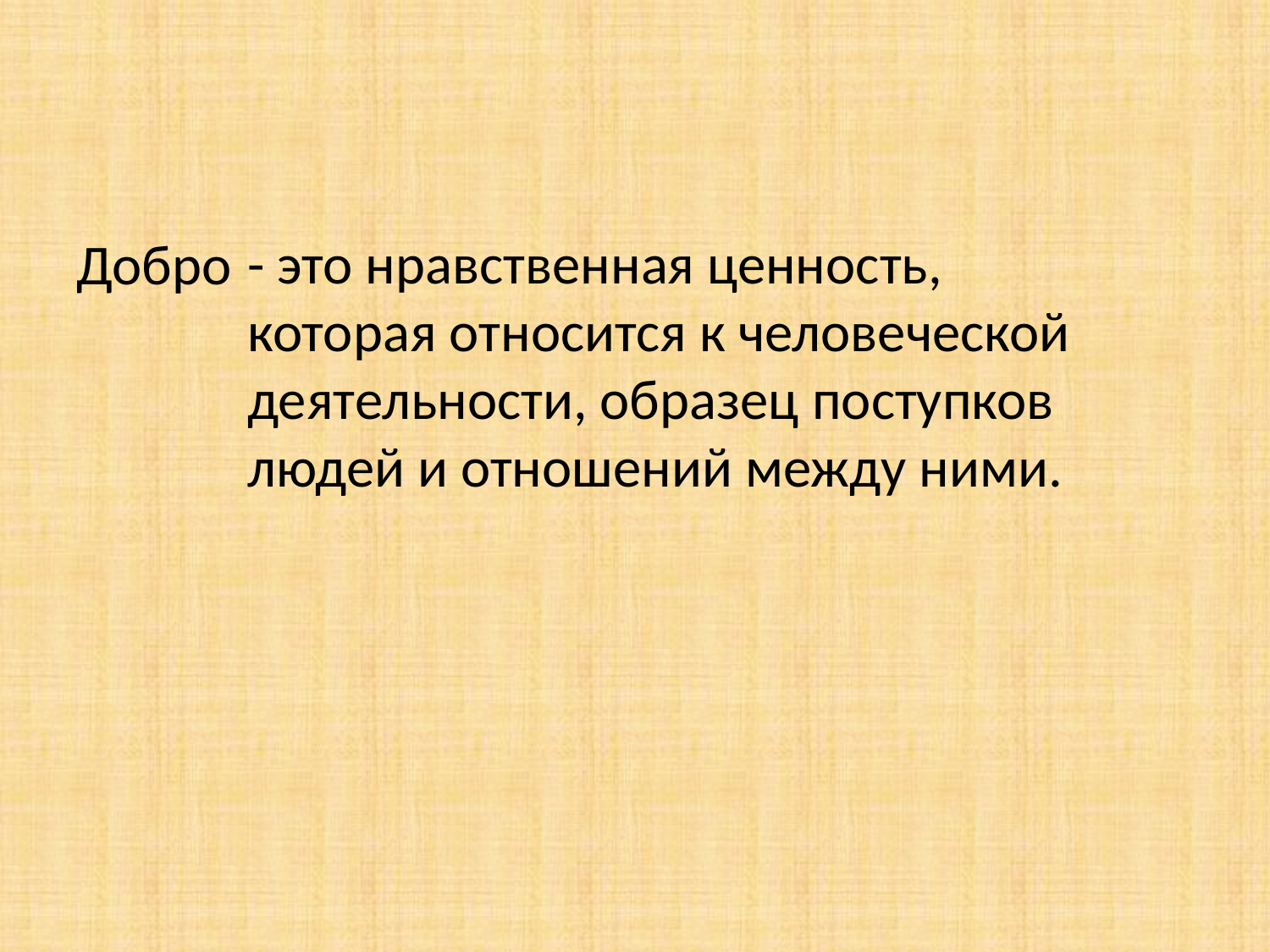

- это нравственная ценность, которая относится к человеческой деятельности, образец поступков людей и отношений между ними.

Добро